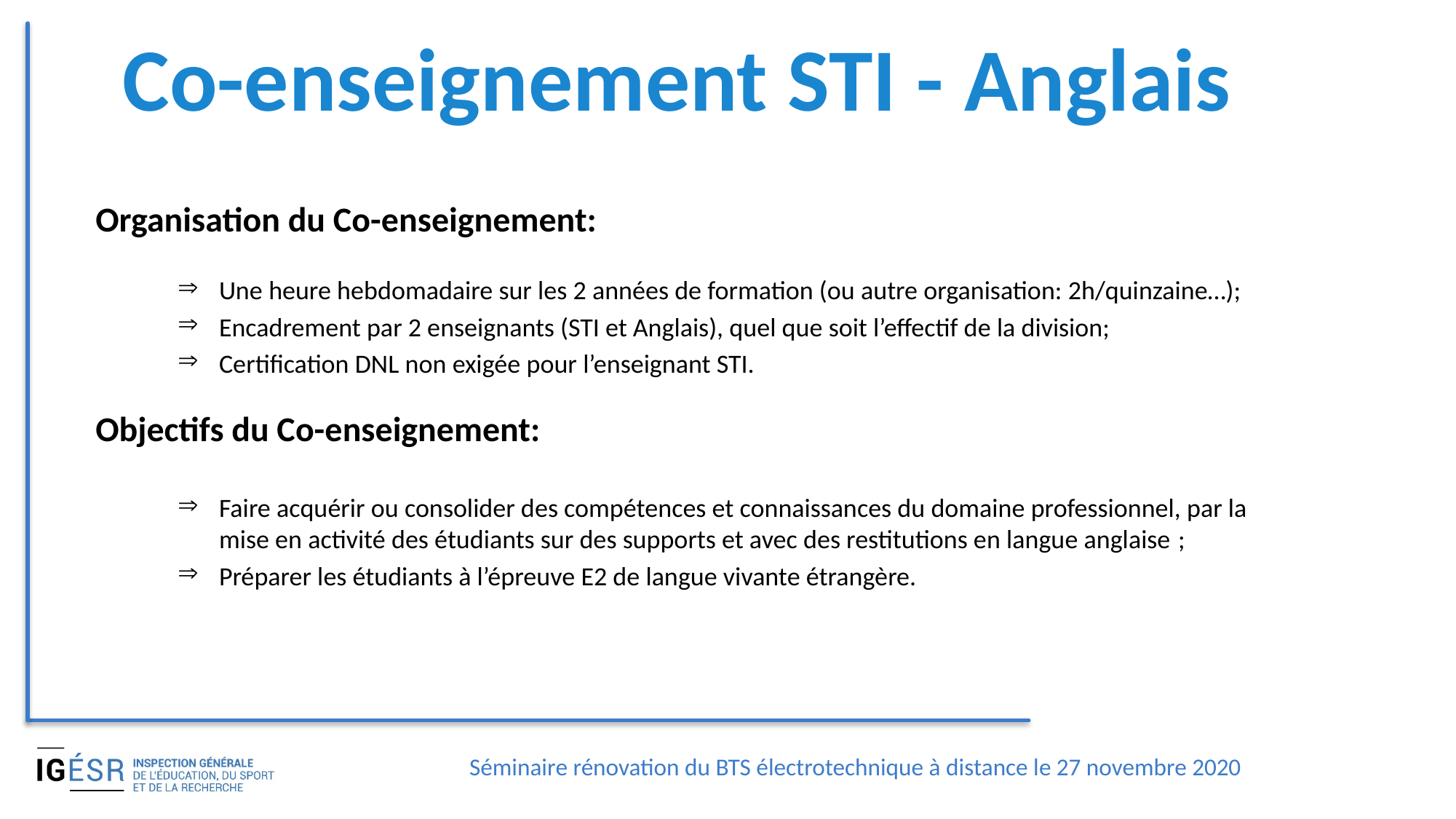

# Co-enseignement STI - Anglais
Organisation du Co-enseignement:

Une heure hebdomadaire sur les 2 années de formation (ou autre organisation: 2h/quinzaine…);
Encadrement par 2 enseignants (STI et Anglais), quel que soit l’effectif de la division;
Certification DNL non exigée pour l’enseignant STI.

Objectifs du Co-enseignement:

Faire acquérir ou consolider des compétences et connaissances du domaine professionnel, par la mise en activité des étudiants sur des supports et avec des restitutions en langue anglaise ;
Préparer les étudiants à l’épreuve E2 de langue vivante étrangère.